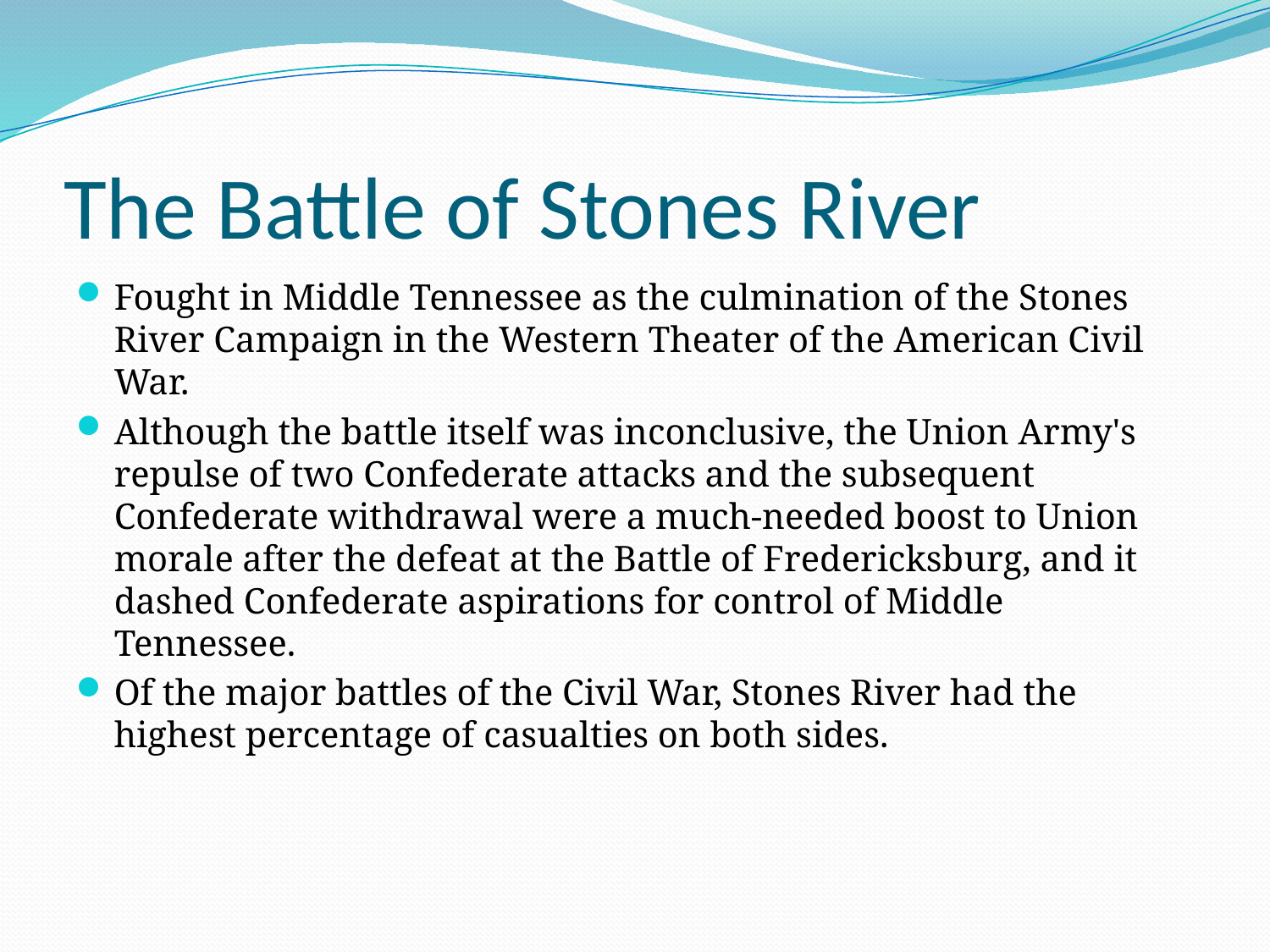

# The Battle of Stones River
Fought in Middle Tennessee as the culmination of the Stones River Campaign in the Western Theater of the American Civil War.
Although the battle itself was inconclusive, the Union Army's repulse of two Confederate attacks and the subsequent Confederate withdrawal were a much-needed boost to Union morale after the defeat at the Battle of Fredericksburg, and it dashed Confederate aspirations for control of Middle Tennessee.
Of the major battles of the Civil War, Stones River had the highest percentage of casualties on both sides.